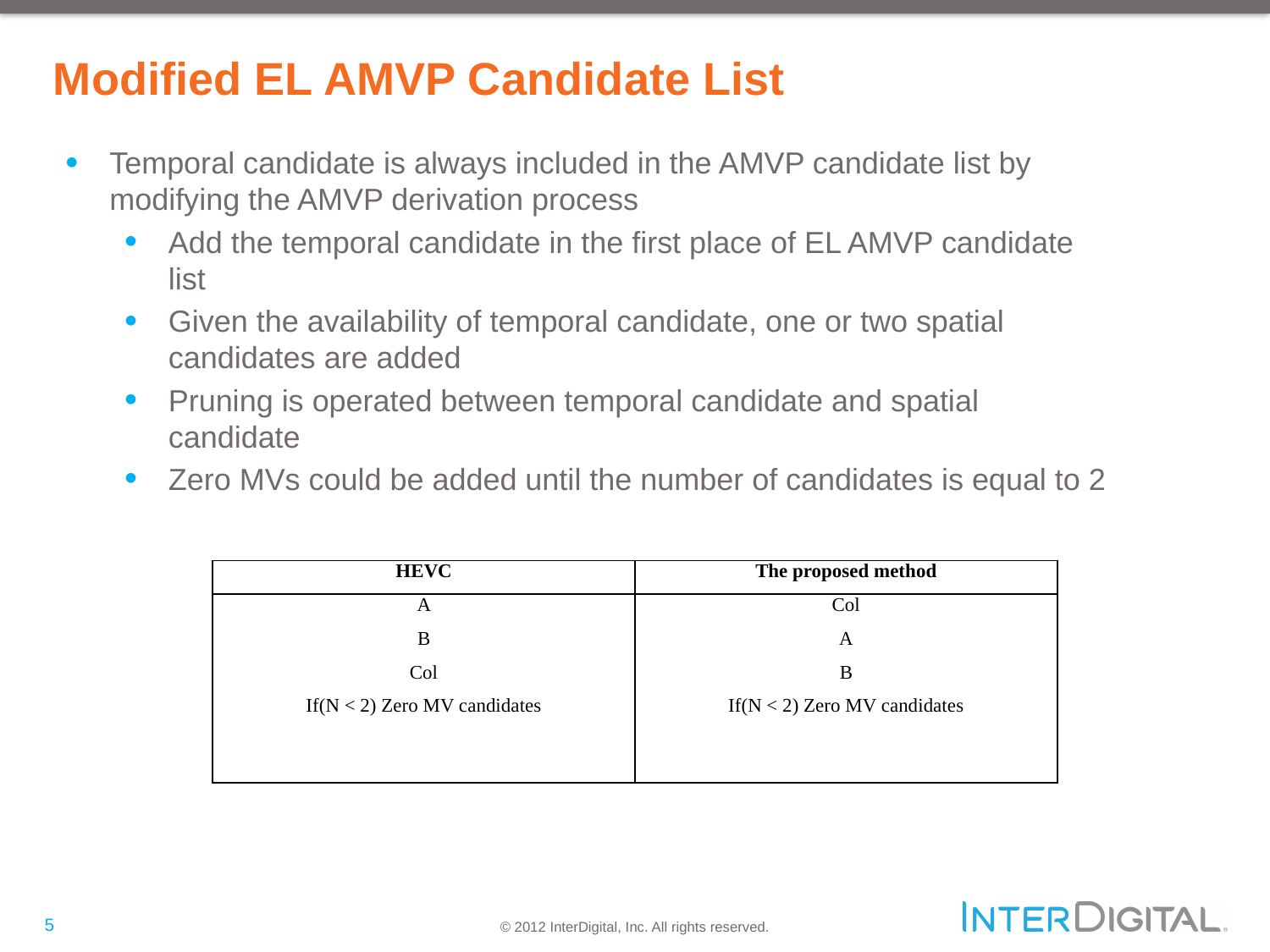

# Modified EL AMVP Candidate List
Temporal candidate is always included in the AMVP candidate list by modifying the AMVP derivation process
Add the temporal candidate in the first place of EL AMVP candidate list
Given the availability of temporal candidate, one or two spatial candidates are added
Pruning is operated between temporal candidate and spatial candidate
Zero MVs could be added until the number of candidates is equal to 2
| HEVC | The proposed method |
| --- | --- |
| A B Col If(N < 2) Zero MV candidates | Col A B If(N < 2) Zero MV candidates |